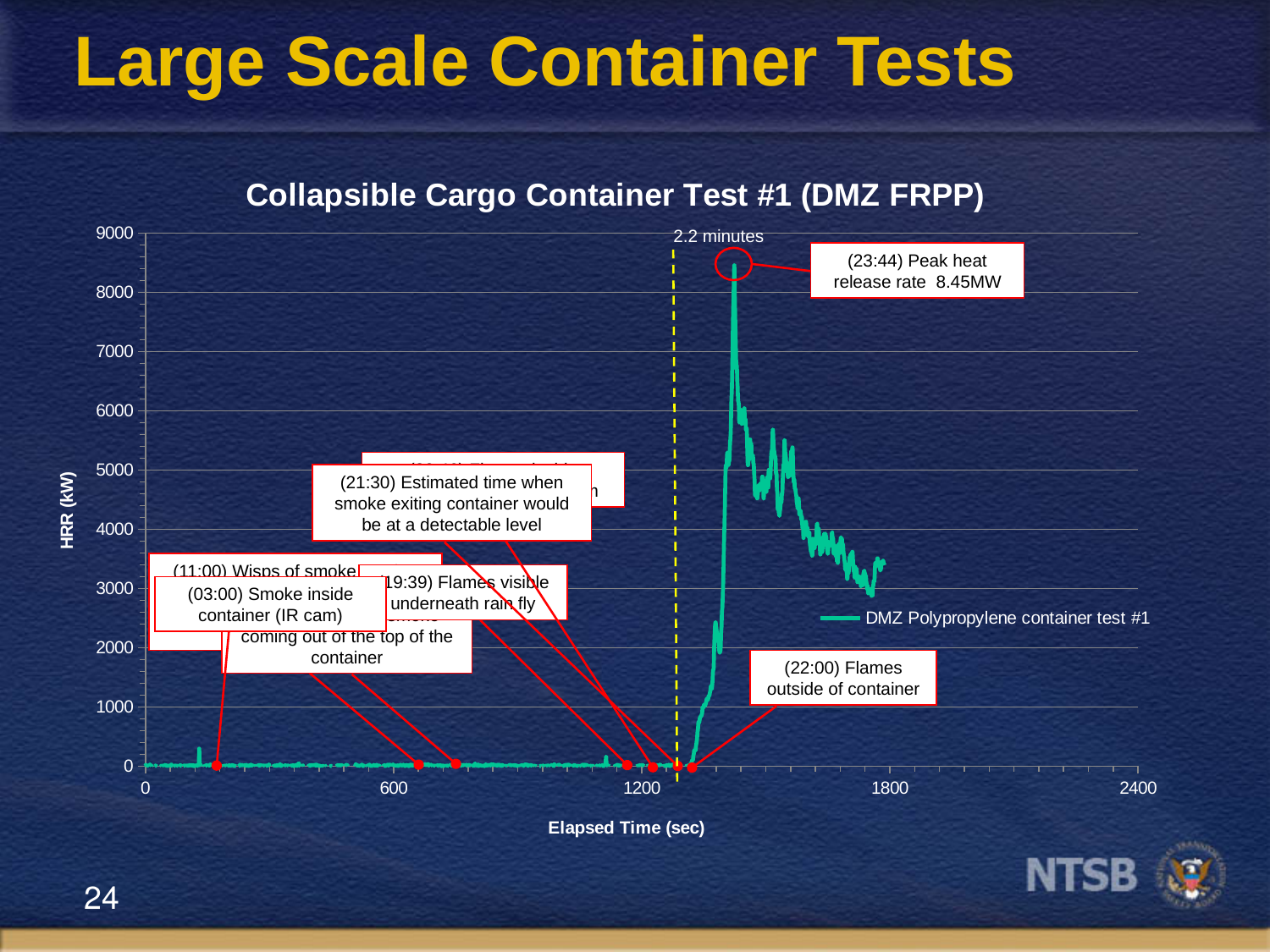

# Large Scale Container Tests

### Chart: Collapsible Cargo Container Test #1 (DMZ FRPP)

| Category |  |
|---|---|
2.2 minutes

(23:44) Peak heat release rate  8.45MW

(20:46) Flames inside container visible on IR cam

(21:30) Estimated time when smoke exiting container would be at a detectable level

(11:00) Wisps of smoke coming out of the bottom of the container at the opposite side from the ignition box

(19:39) Flames visible underneath rain fly

(03:00) Smoke inside container (IR cam)

(12:50) Wisps of smoke coming out of the top of the container

(22:00) Flames outside of container